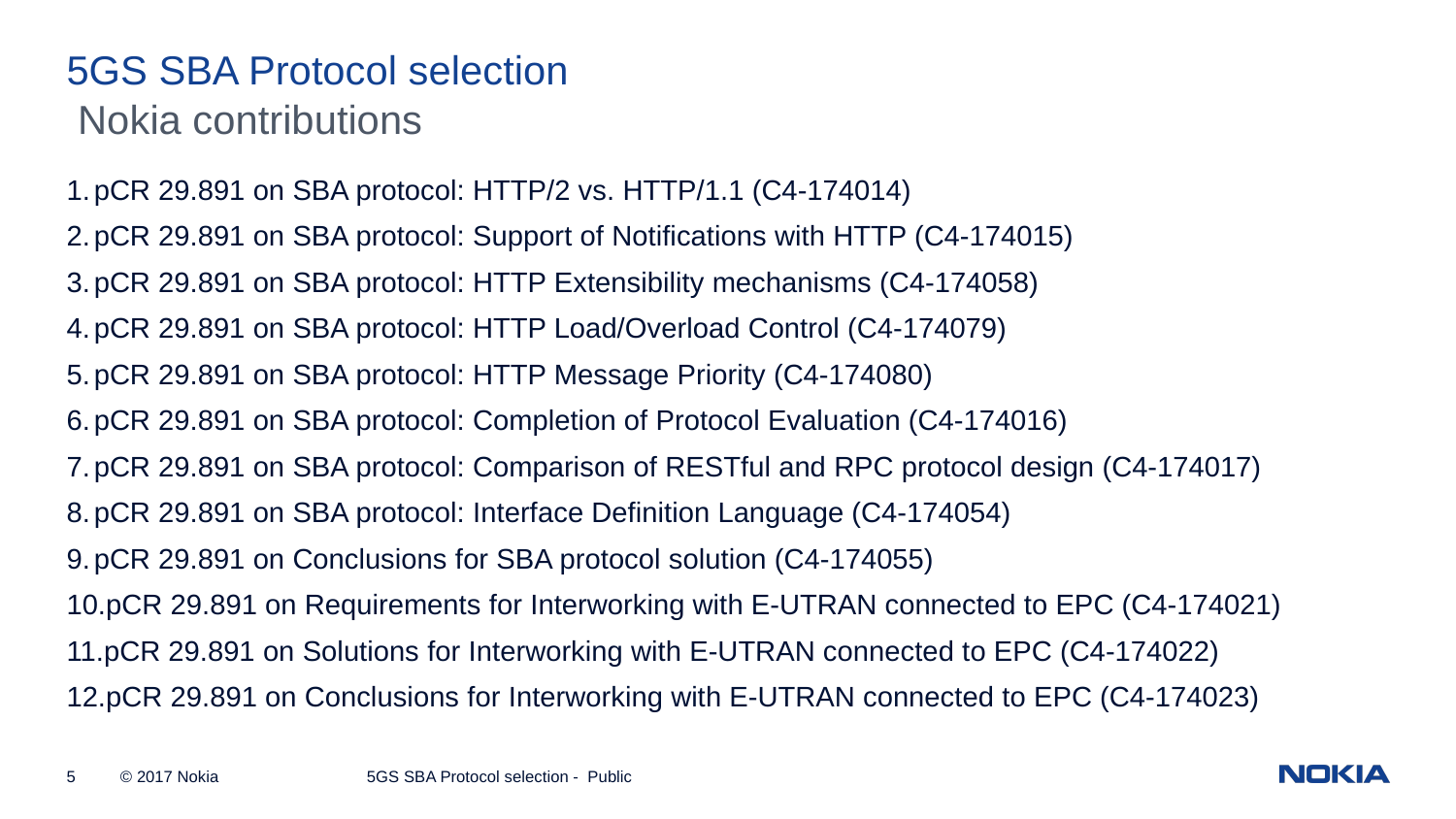

5GS SBA Protocol selection
 Nokia contributions
pCR 29.891 on SBA protocol: HTTP/2 vs. HTTP/1.1 (C4-174014)
pCR 29.891 on SBA protocol: Support of Notifications with HTTP (C4-174015)
pCR 29.891 on SBA protocol: HTTP Extensibility mechanisms (C4-174058)
pCR 29.891 on SBA protocol: HTTP Load/Overload Control (C4-174079)
pCR 29.891 on SBA protocol: HTTP Message Priority (C4-174080)
pCR 29.891 on SBA protocol: Completion of Protocol Evaluation (C4-174016)
pCR 29.891 on SBA protocol: Comparison of RESTful and RPC protocol design (C4-174017)
pCR 29.891 on SBA protocol: Interface Definition Language (C4-174054)
pCR 29.891 on Conclusions for SBA protocol solution (C4-174055)
pCR 29.891 on Requirements for Interworking with E-UTRAN connected to EPC (C4-174021)
pCR 29.891 on Solutions for Interworking with E-UTRAN connected to EPC (C4-174022)
pCR 29.891 on Conclusions for Interworking with E-UTRAN connected to EPC (C4-174023)

5GS SBA Protocol selection -  Public